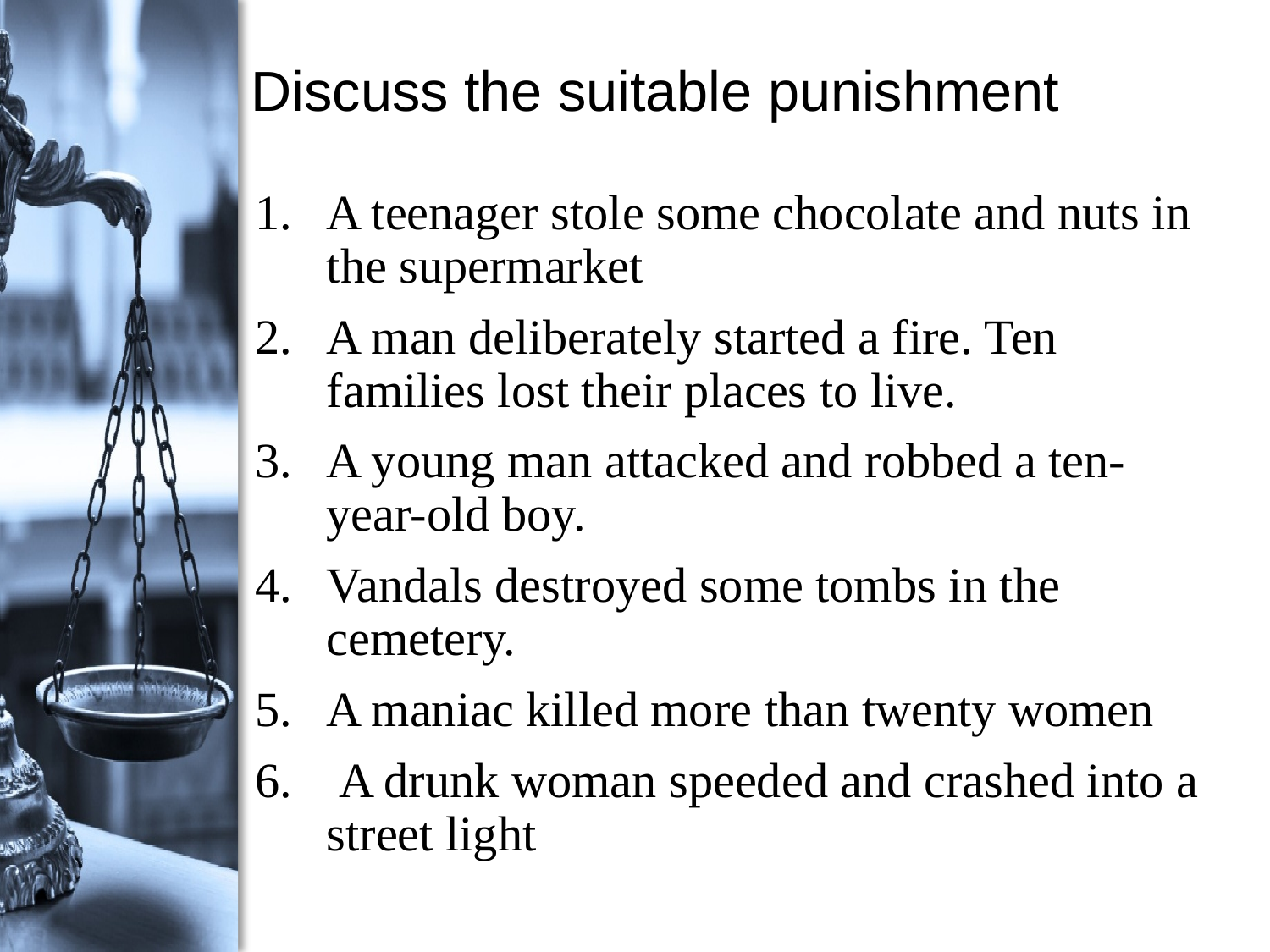

# Discuss the suitable punishment
A teenager stole some chocolate and nuts in the supermarket
A man deliberately started a fire. Ten families lost their places to live.
A young man attacked and robbed a ten-year-old boy.
Vandals destroyed some tombs in the cemetery.
A maniac killed more than twenty women
 A drunk woman speeded and crashed into a street light